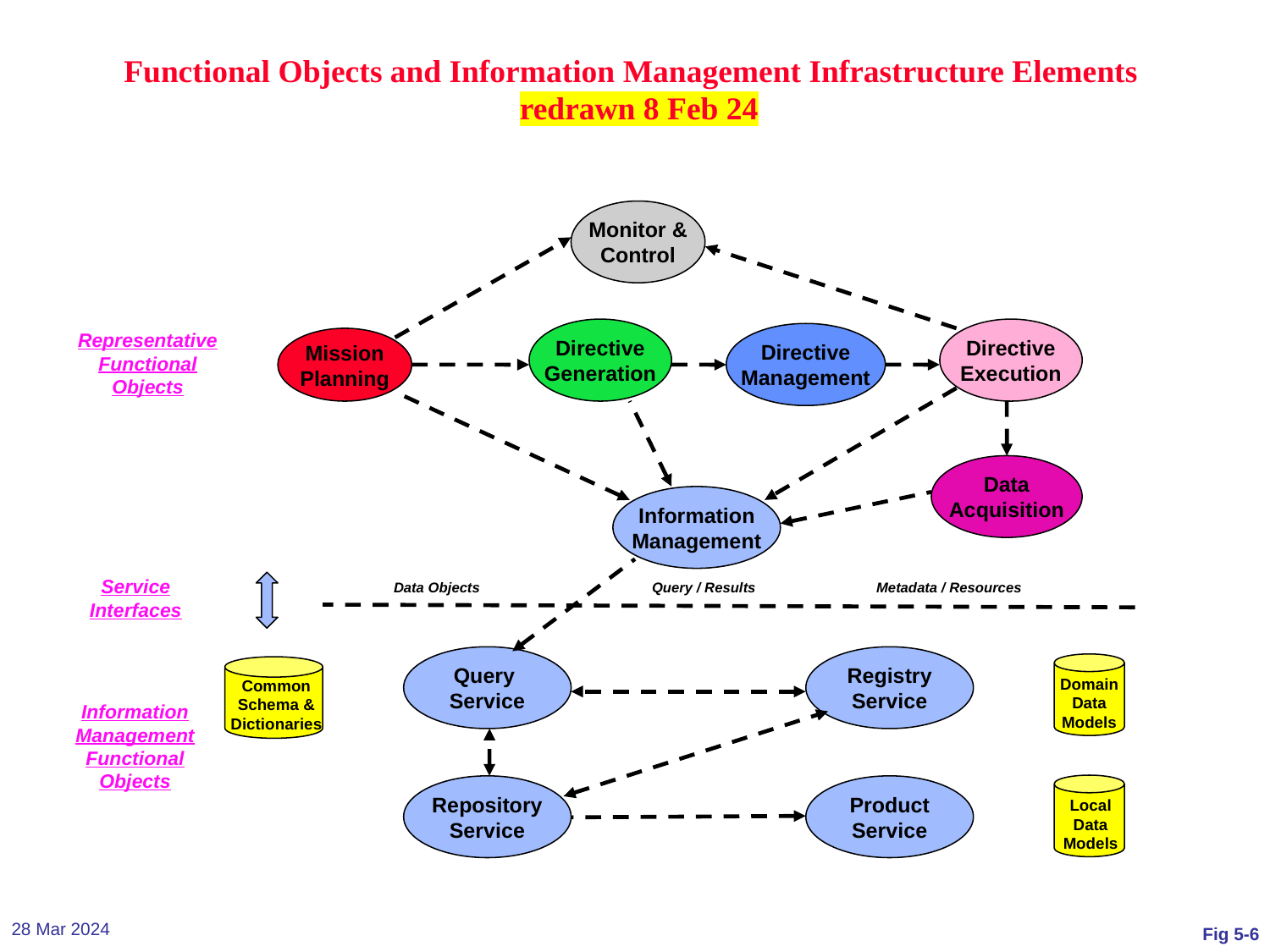

# Functional Objects and Information Management Infrastructure Elements   redrawn 8 Feb 24
Monitor &
Control

Directive
Generation
Directive
Execution
Representative Functional Objects
Directive
Management
Mission
Planning

Data
Acquisition
Information
Management

Service
Interfaces

Data Objects
Query / Results
Metadata / Resources

Query
Service
Registry
Service

Domain Data Models
Common Schema & Dictionaries

Information Management Functional Objects

Repository
Service
Product
Service
Local Data Models

28 Mar 2024
Fig 5-6